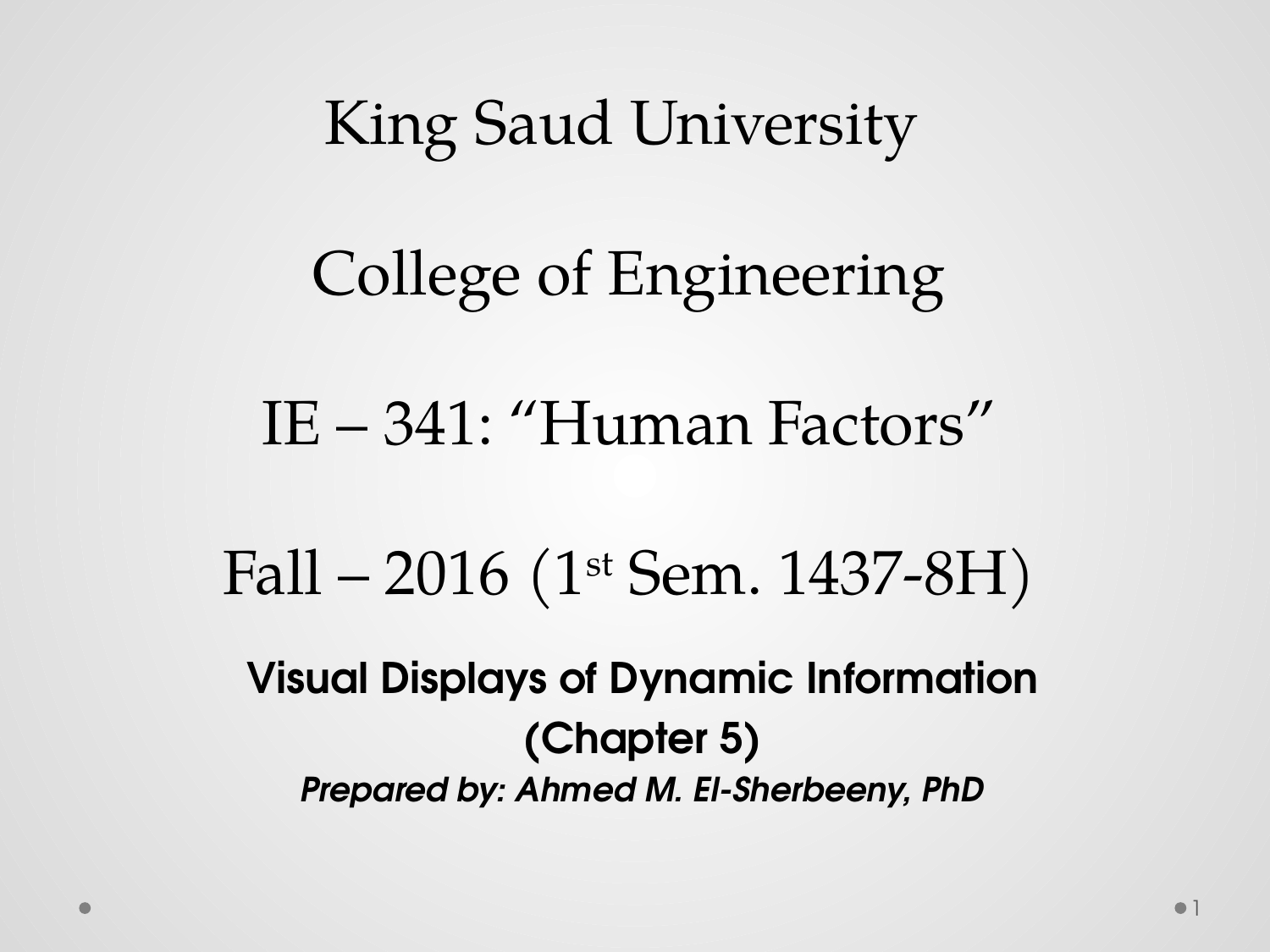

# King Saud University College of Engineering IE – 341: “Human Factors” Fall – 2016 (1st Sem. 1437-8H)
Visual Displays of Dynamic Information
(Chapter 5)
Prepared by: Ahmed M. El-Sherbeeny, PhD

1